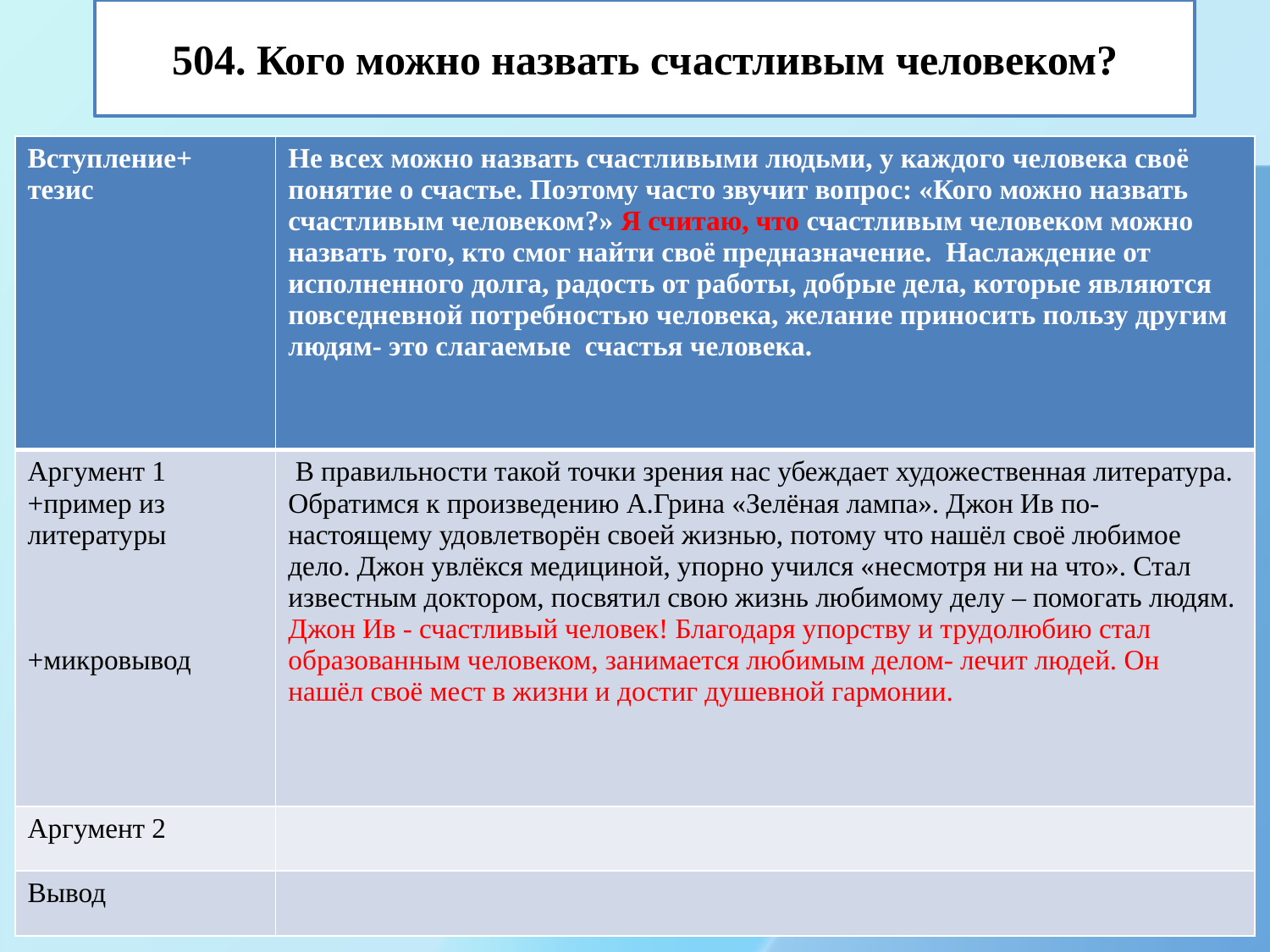

504. Кого можно назвать счастливым человеком?
| Вступление+ тезис | Не всех можно назвать счастливыми людьми, у каждого человека своё понятие о счастье. Поэтому часто звучит вопрос: «Кого можно назвать счастливым человеком?» Я считаю, что счастливым человеком можно назвать того, кто смог найти своё предназначение. Наслаждение от исполненного долга, радость от работы, добрые дела, которые являются повседневной потребностью человека, желание приносить пользу другим людям- это слагаемые счастья человека. |
| --- | --- |
| Аргумент 1 +пример из литературы +микровывод | В правильности такой точки зрения нас убеждает художественная литература. Обратимся к произведению А.Грина «Зелёная лампа». Джон Ив по-настоящему удовлетворён своей жизнью, потому что нашёл своё любимое дело. Джон увлёкся медициной, упорно учился «несмотря ни на что». Стал известным доктором, посвятил свою жизнь любимому делу – помогать людям. Джон Ив - счастливый человек! Благодаря упорству и трудолюбию стал образованным человеком, занимается любимым делом- лечит людей. Он нашёл своё мест в жизни и достиг душевной гармонии. |
| Аргумент 2 |  |
| Вывод |  |